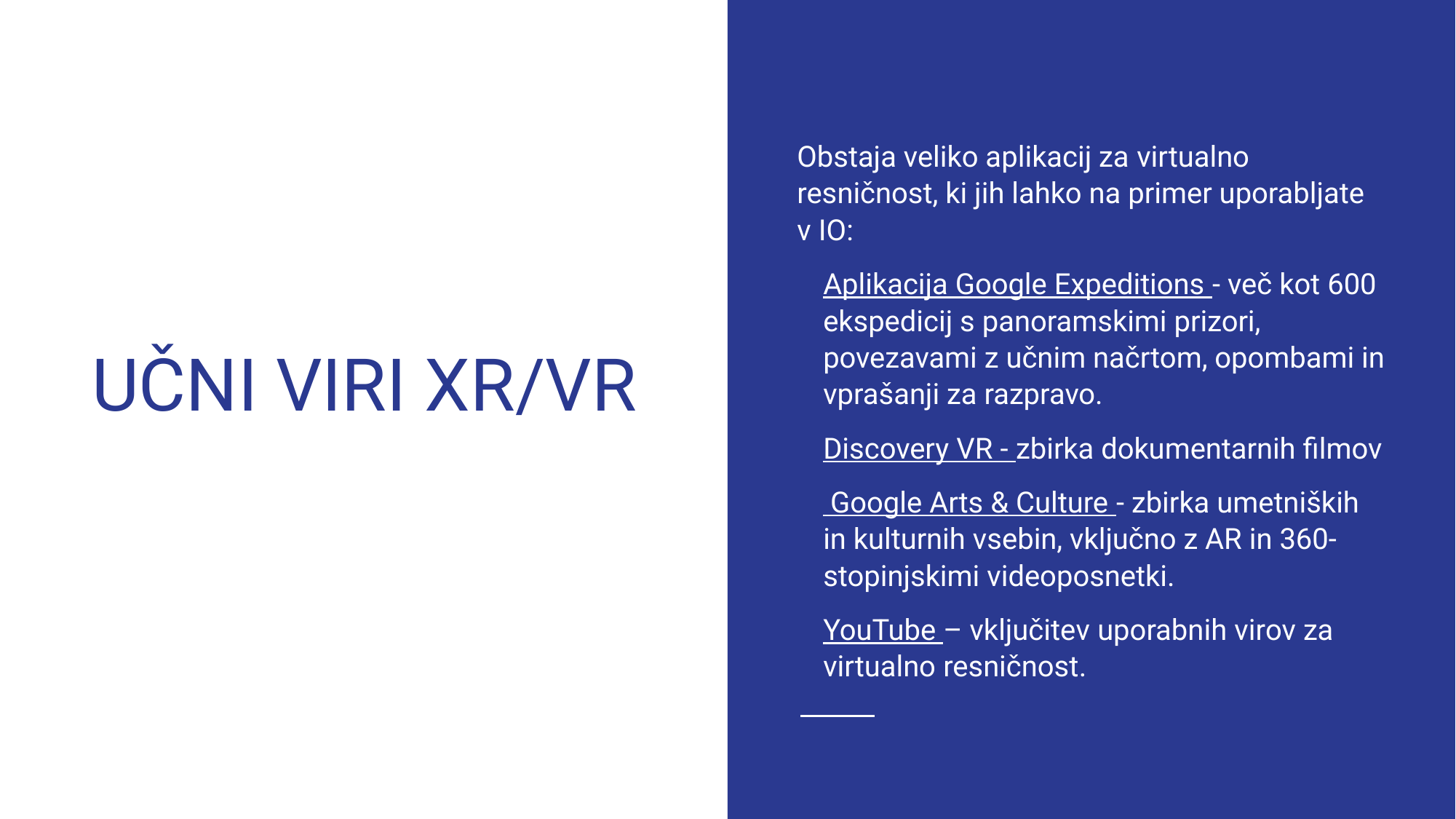

Obstaja veliko aplikacij za virtualno  resničnost, ki jih lahko na primer uporabljate v IO:
Aplikacija Google Expeditions - več kot 600 ekspedicij s panoramskimi prizori, povezavami z učnim načrtom, opombami in vprašanji za razpravo.
Discovery VR - zbirka dokumentarnih filmov
 Google Arts & Culture - zbirka umetniških in kulturnih vsebin, vključno z AR in 360-stopinjskimi videoposnetki.
YouTube – vključitev uporabnih virov za virtualno resničnost.
# UČNI VIRI XR/VR